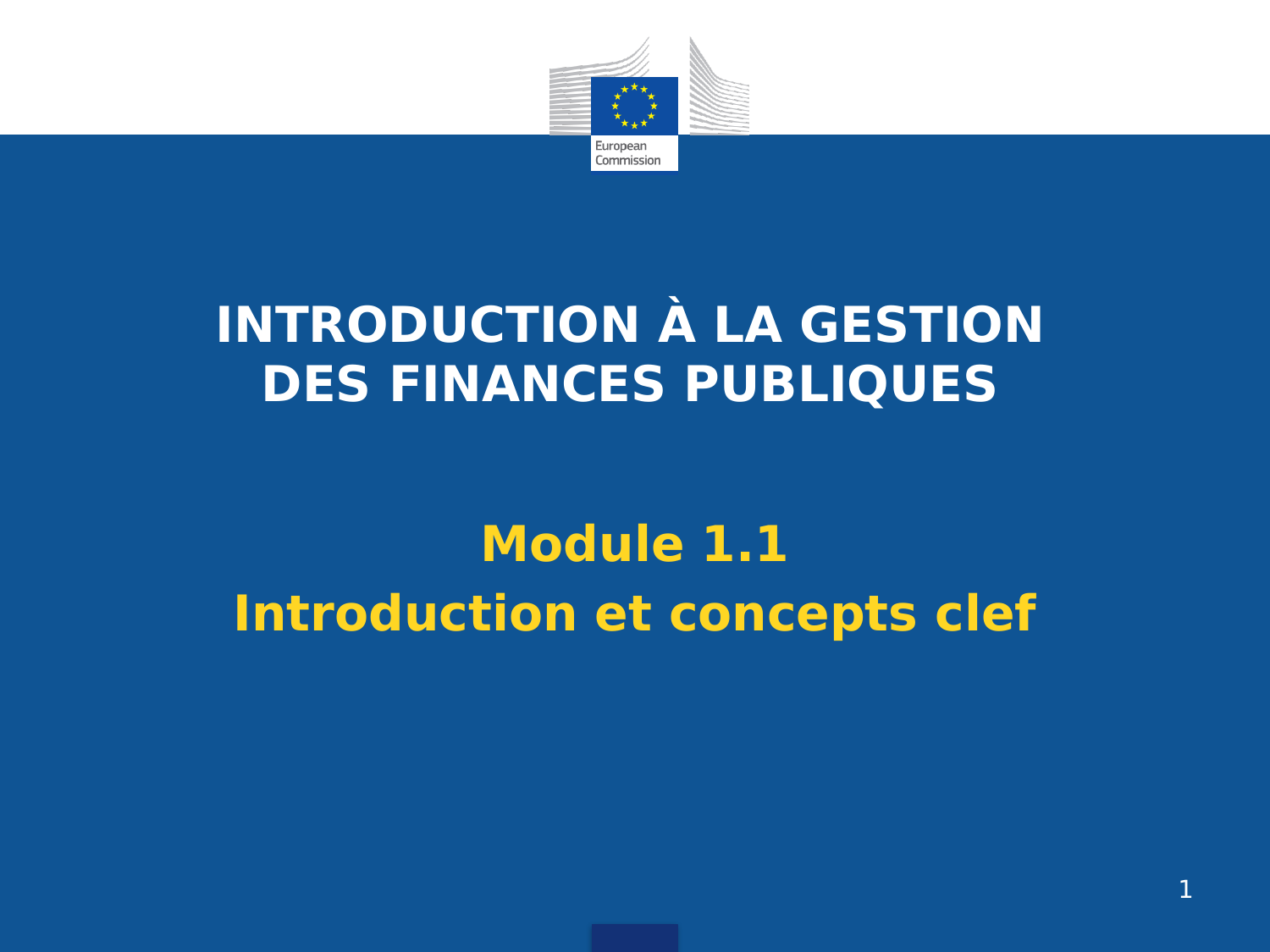

# INTRODUCTION À LA GESTION DES FINANCES PUBLIQUES
Module 1.1
Introduction et concepts clef
1